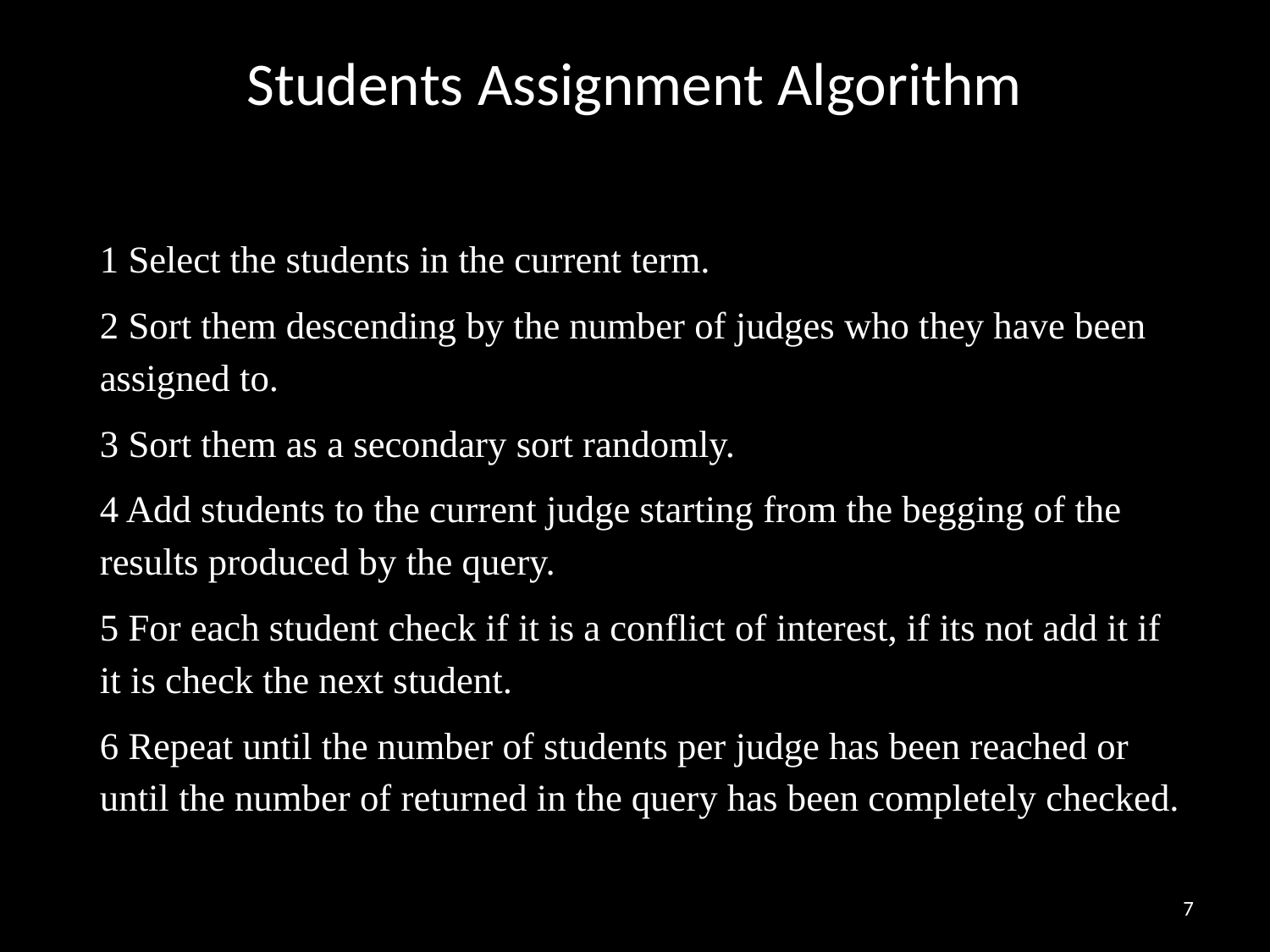

# Students Assignment Algorithm
1 Select the students in the current term.
2 Sort them descending by the number of judges who they have been assigned to.
3 Sort them as a secondary sort randomly.
4 Add students to the current judge starting from the begging of the results produced by the query.
5 For each student check if it is a conflict of interest, if its not add it if it is check the next student.
6 Repeat until the number of students per judge has been reached or until the number of returned in the query has been completely checked.

7